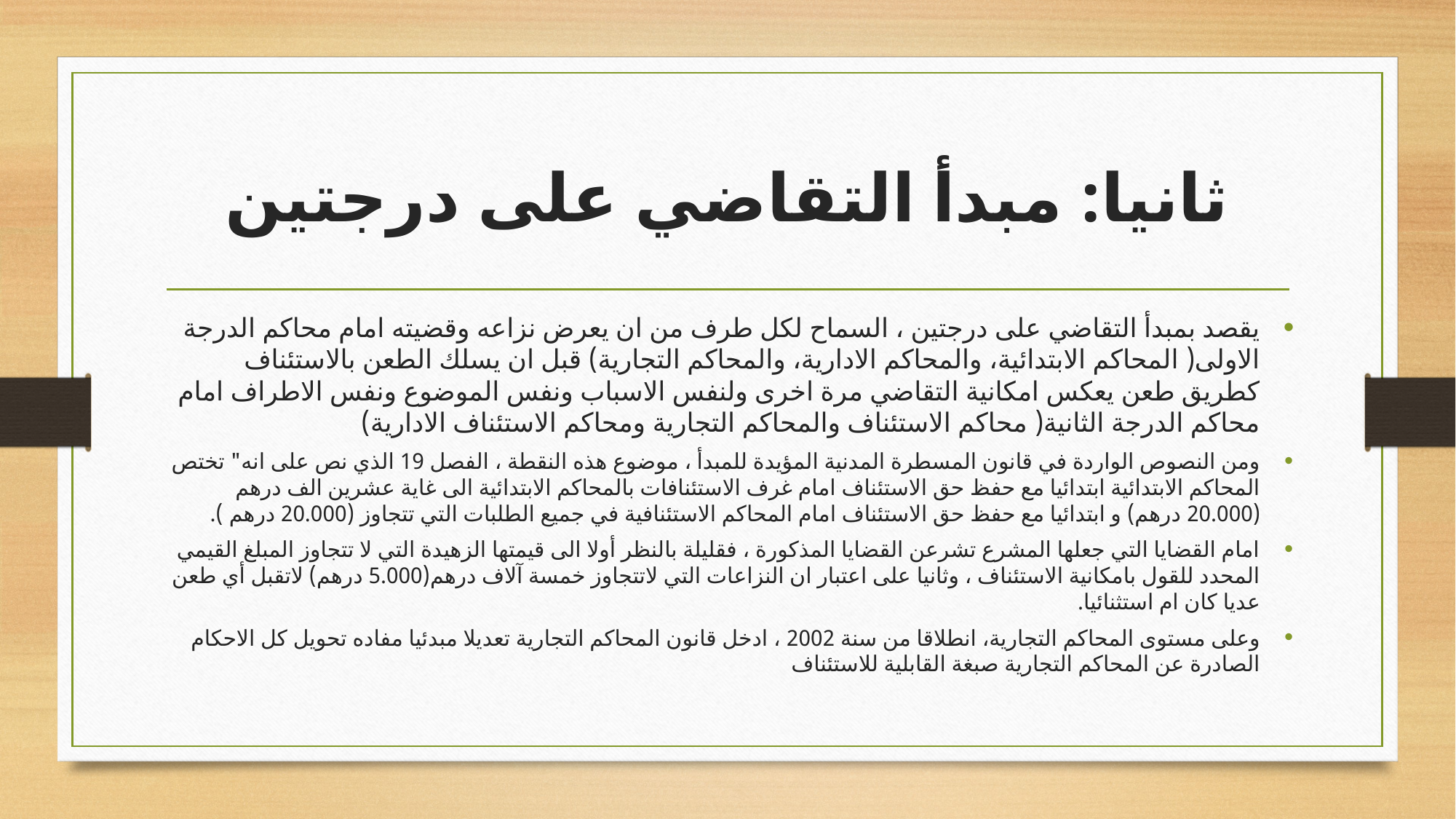

# ثانيا: مبدأ التقاضي على درجتين
يقصد بمبدأ التقاضي على درجتين ، السماح لكل طرف من ان يعرض نزاعه وقضيته امام محاكم الدرجة الاولى( المحاكم الابتدائية، والمحاكم الادارية، والمحاكم التجارية) قبل ان يسلك الطعن بالاستئناف كطريق طعن يعكس امكانية التقاضي مرة اخرى ولنفس الاسباب ونفس الموضوع ونفس الاطراف امام محاكم الدرجة الثانية( محاكم الاستئناف والمحاكم التجارية ومحاكم الاستئناف الادارية)
ومن النصوص الواردة في قانون المسطرة المدنية المؤيدة للمبدأ ، موضوع هذه النقطة ، الفصل 19 الذي نص على انه" تختص المحاكم الابتدائية ابتدائيا مع حفظ حق الاستئناف امام غرف الاستئنافات بالمحاكم الابتدائية الى غاية عشرين الف درهم (20.000 درهم) و ابتدائيا مع حفظ حق الاستئناف امام المحاكم الاستئنافية في جميع الطلبات التي تتجاوز (20.000 درهم ).
امام القضايا التي جعلها المشرع تشرعن القضايا المذكورة ، فقليلة بالنظر أولا الى قيمتها الزهيدة التي لا تتجاوز المبلغ القيمي المحدد للقول بامكانية الاستئناف ، وثانيا على اعتبار ان النزاعات التي لاتتجاوز خمسة آلاف درهم(5.000 درهم) لاتقبل أي طعن عديا كان ام استثنائيا.
وعلى مستوى المحاكم التجارية، انطلاقا من سنة 2002 ، ادخل قانون المحاكم التجارية تعديلا مبدئيا مفاده تحويل كل الاحكام الصادرة عن المحاكم التجارية صبغة القابلية للاستئناف